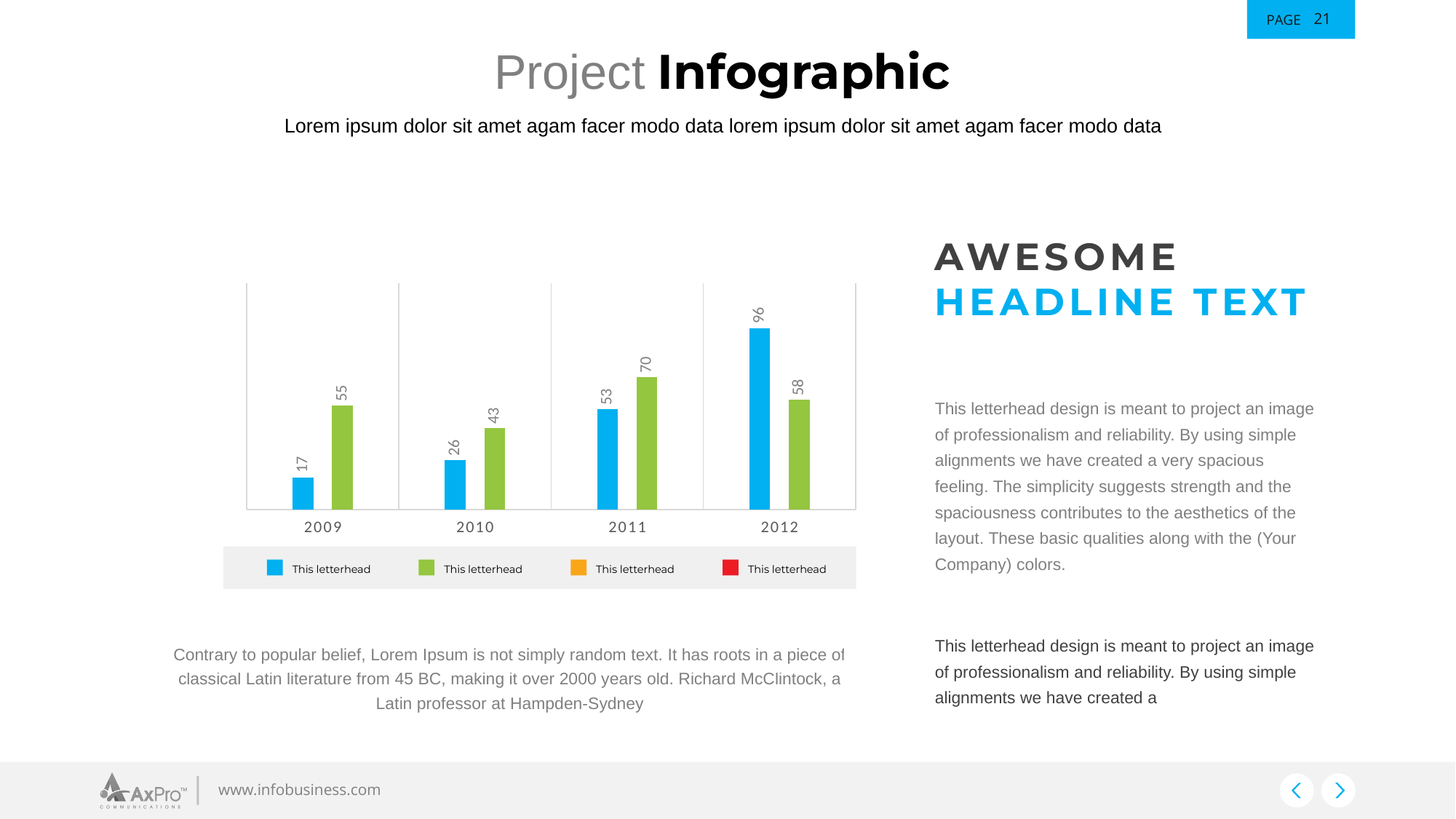

21
Project Infographic
Lorem ipsum dolor sit amet agam facer modo data lorem ipsum dolor sit amet agam facer modo data

### Chart

| Category | Region 1 | Region 2 |
|---|---|---|
| 2009 | 17.0 | 55.0 |
| 2010 | 26.0 | 43.0 |
| 2011 | 53.0 | 70.0 |
| 2012 | 96.0 | 58.0 |
This letterhead
This letterhead
This letterhead
This letterhead

AWESOME HEADLINE TEXT
This letterhead design is meant to project an image of professionalism and reliability. By using simple alignments we have created a very spacious feeling. The simplicity suggests strength and the spaciousness contributes to the aesthetics of the layout. These basic qualities along with the (Your Company) colors.
This letterhead design is meant to project an image of professionalism and reliability. By using simple alignments we have created a
Contrary to popular belief, Lorem Ipsum is not simply random text. It has roots in a piece of classical Latin literature from 45 BC, making it over 2000 years old. Richard McClintock, a Latin professor at Hampden-Sydney
www.infobusiness.com